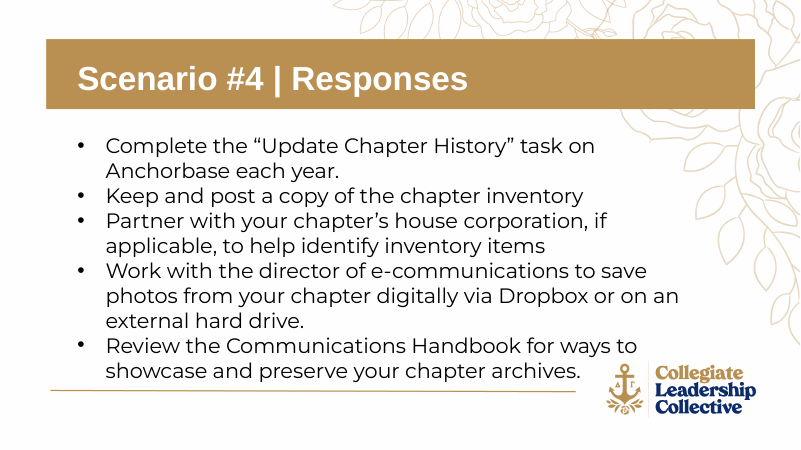

Scenario #4 | Responses
Complete the “Update Chapter History” task on Anchorbase each year.
Keep and post a copy of the chapter inventory
Partner with your chapter’s house corporation, if applicable, to help identify inventory items
Work with the director of e-communications to save photos from your chapter digitally via Dropbox or on an external hard drive.
Review the Communications Handbook for ways to showcase and preserve your chapter archives.